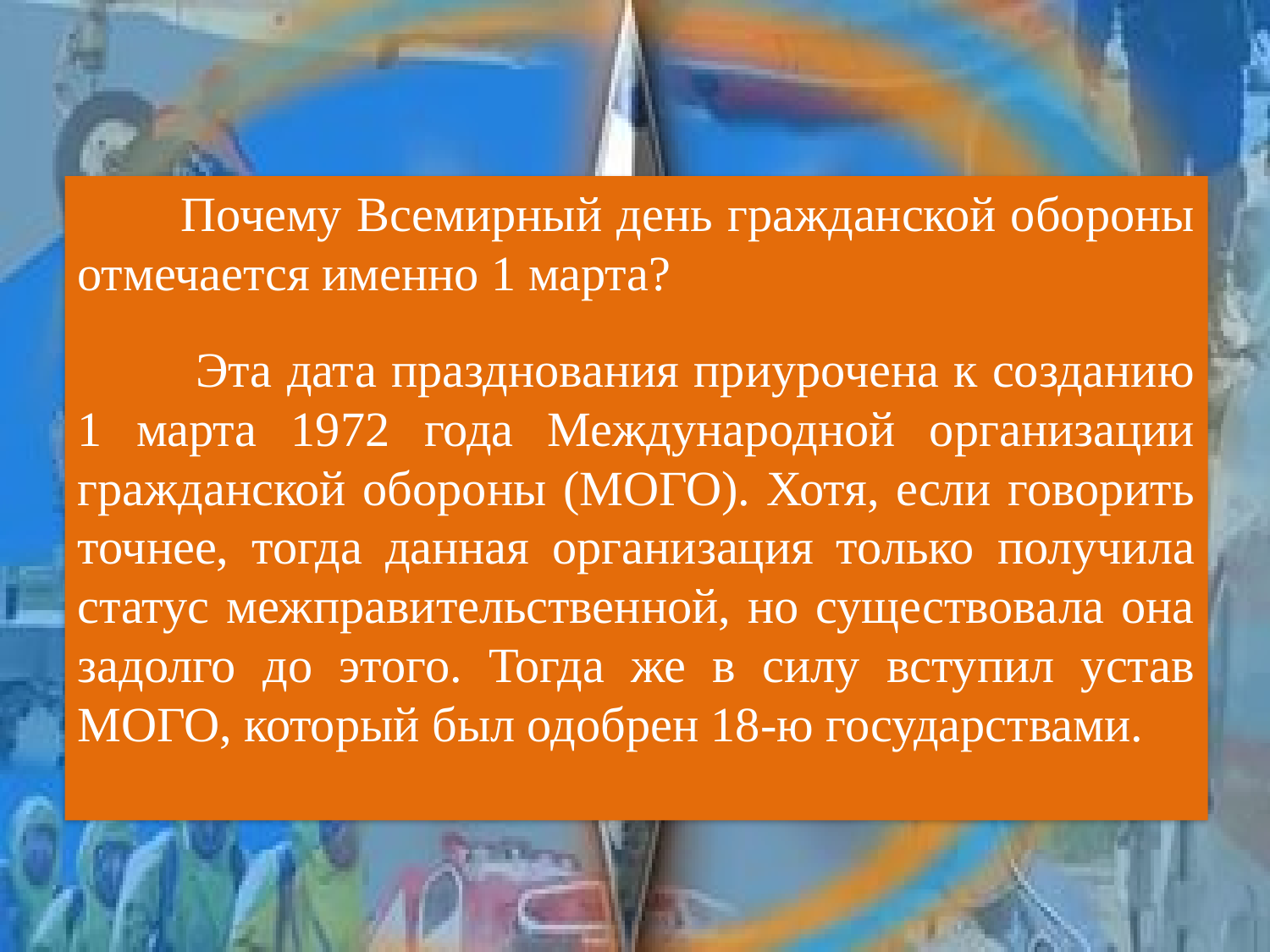

Почему Всемирный день гражданской обороны отмечается именно 1 марта?

        Эта дата празднования приурочена к созданию 1 марта 1972 года Международной организации гражданской обороны (МОГО). Хотя, если говорить точнее, тогда данная организация только получила статус межправительственной, но существовала она задолго до этого. Тогда же в силу вступил устав МОГО, который был одобрен 18-ю государствами.